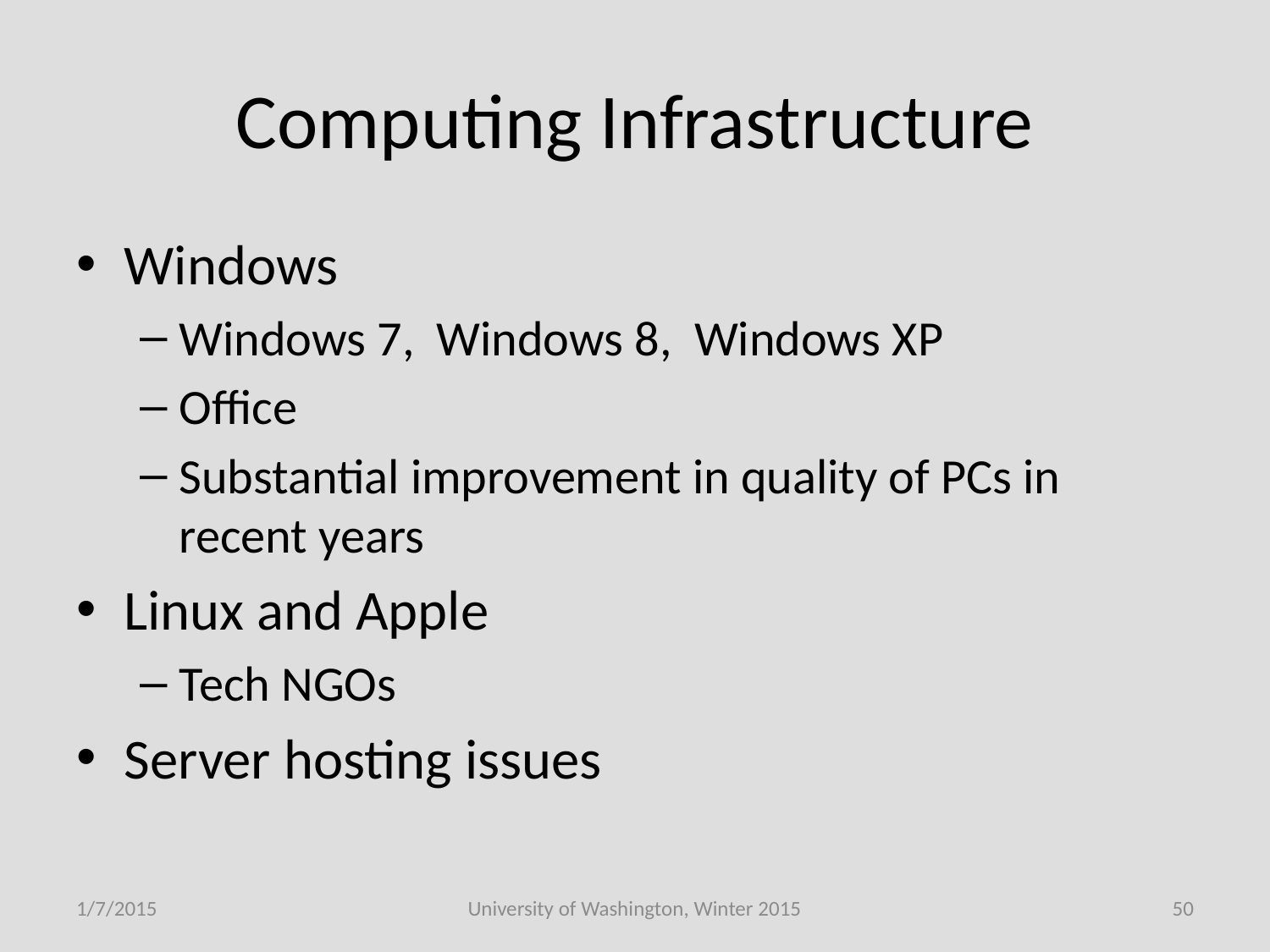

# Computing Infrastructure
Windows
Windows 7,  Windows 8,  Windows XP
Office
Substantial improvement in quality of PCs in recent years
Linux and Apple
Tech NGOs
Server hosting issues
1/7/2015
University of Washington, Winter 2015
50